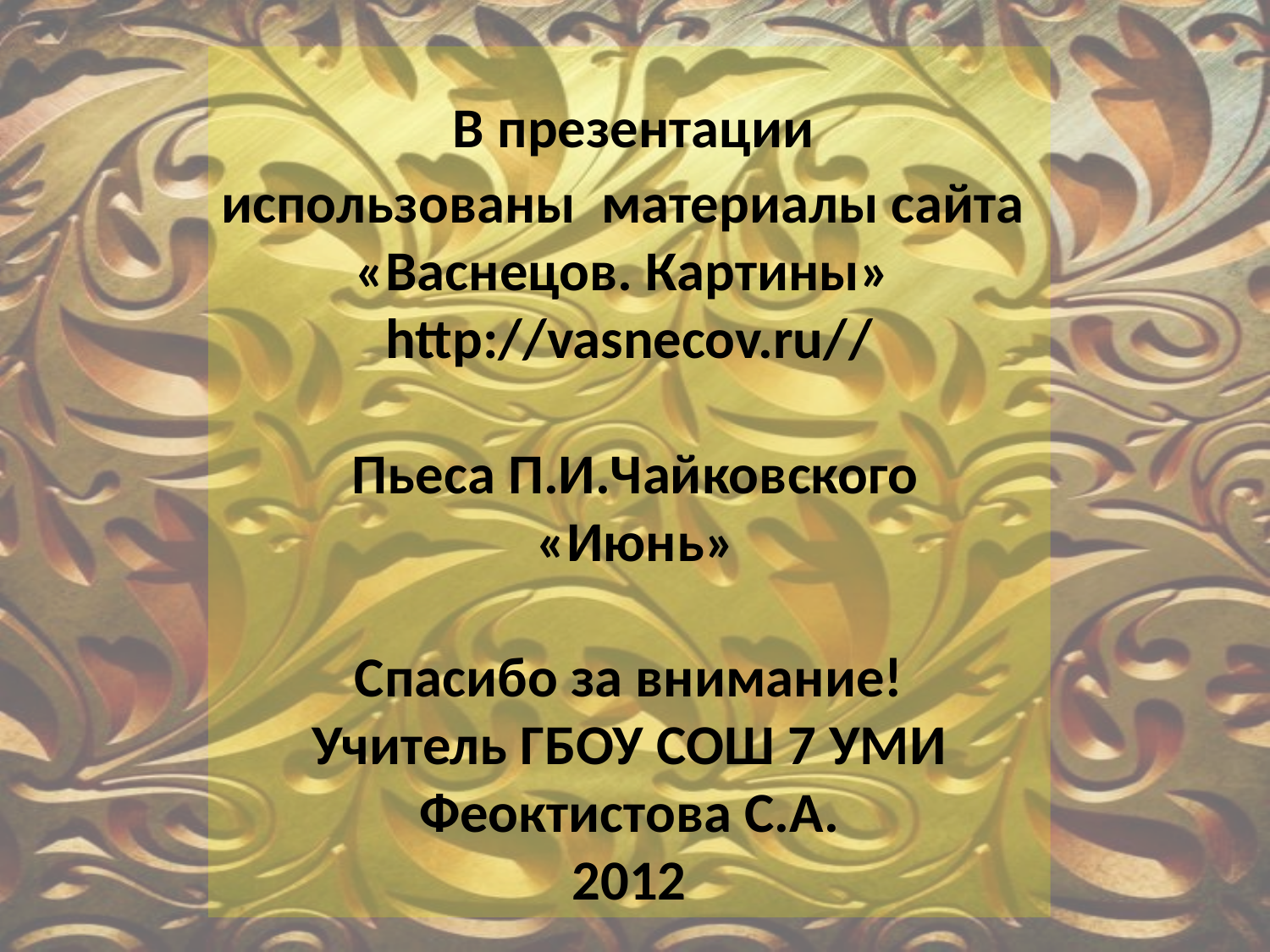

В презентации
использованы  материалы сайта
«Васнецов. Картины»
http://vasnecov.ru//
 Пьеса П.И.Чайковского
 «Июнь»
Спасибо за внимание!
Учитель ГБОУ СОШ 7 УМИ
Феоктистова С.А.
2012